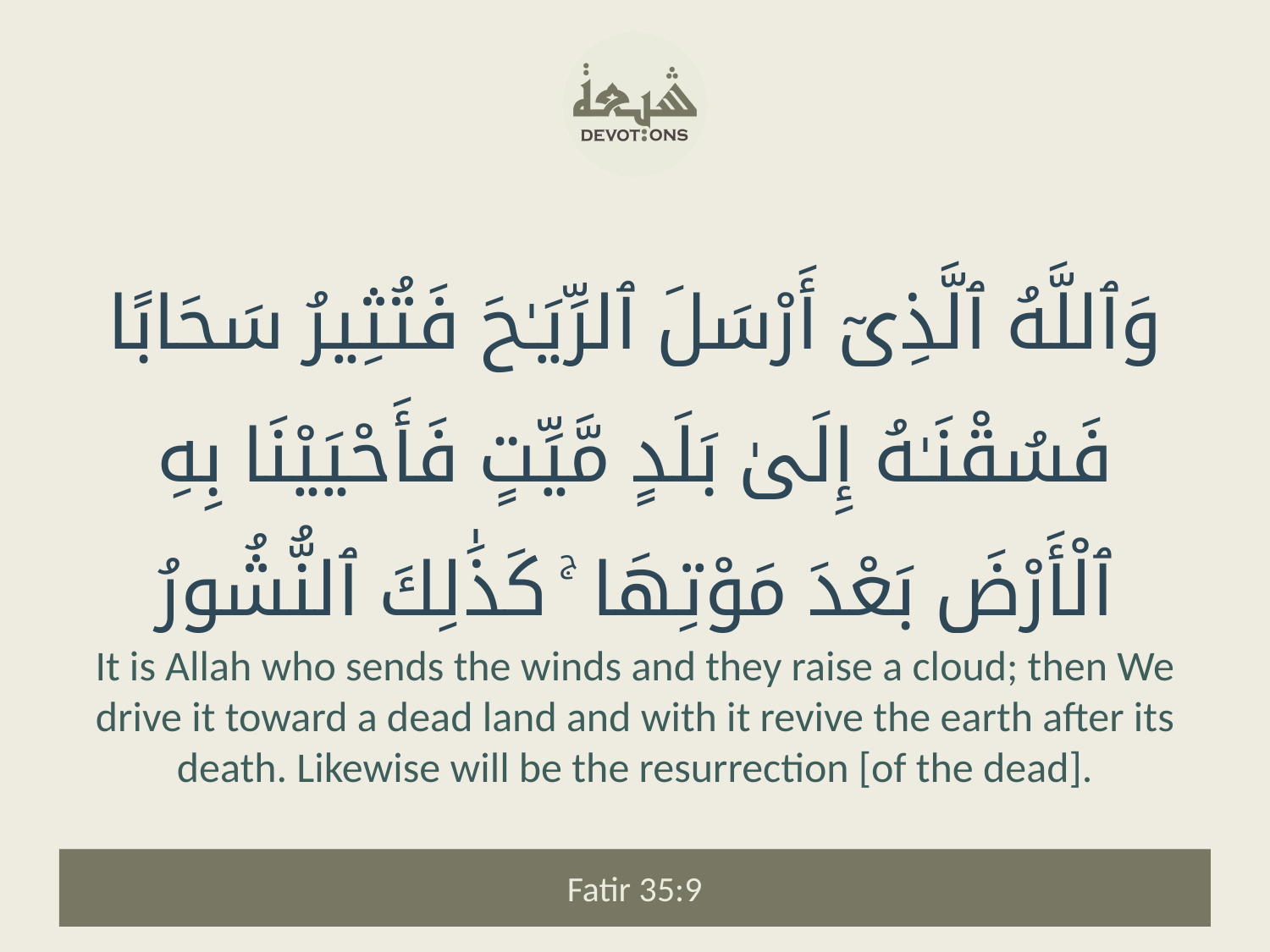

وَٱللَّهُ ٱلَّذِىٓ أَرْسَلَ ٱلرِّيَـٰحَ فَتُثِيرُ سَحَابًا فَسُقْنَـٰهُ إِلَىٰ بَلَدٍ مَّيِّتٍ فَأَحْيَيْنَا بِهِ ٱلْأَرْضَ بَعْدَ مَوْتِهَا ۚ كَذَٰلِكَ ٱلنُّشُورُ
It is Allah who sends the winds and they raise a cloud; then We drive it toward a dead land and with it revive the earth after its death. Likewise will be the resurrection [of the dead].
Fatir 35:9